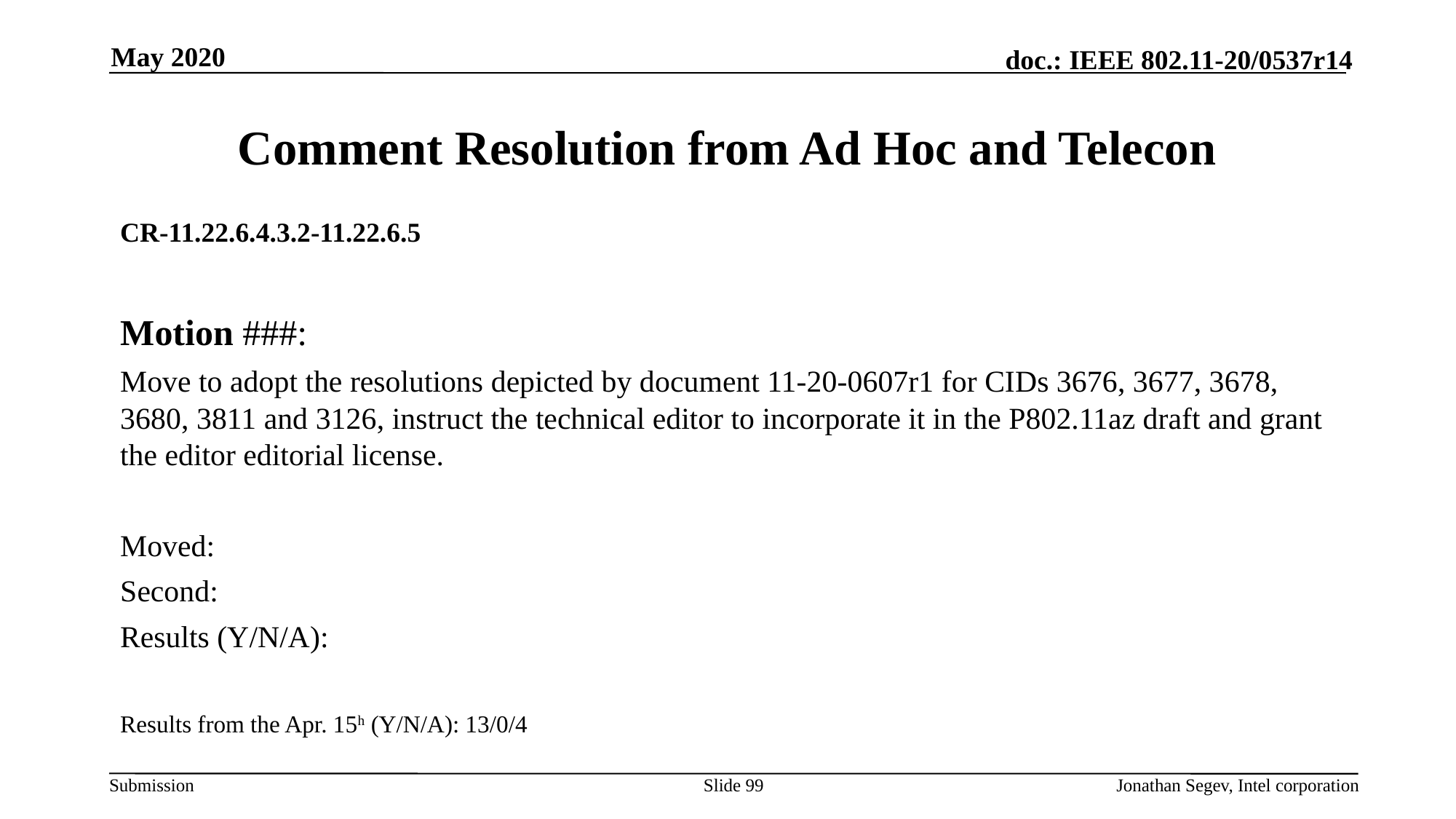

May 2020
# Comment Resolution from Ad Hoc and Telecon
CR-11.22.6.4.3.2-11.22.6.5

Motion ###:
Move to adopt the resolutions depicted by document 11-20-0607r1 for CIDs 3676, 3677, 3678, 3680, 3811 and 3126, instruct the technical editor to incorporate it in the P802.11az draft and grant the editor editorial license.

Moved:
Second:
Results (Y/N/A):

Results from the Apr. 15h (Y/N/A): 13/0/4

Slide 99
Jonathan Segev, Intel corporation